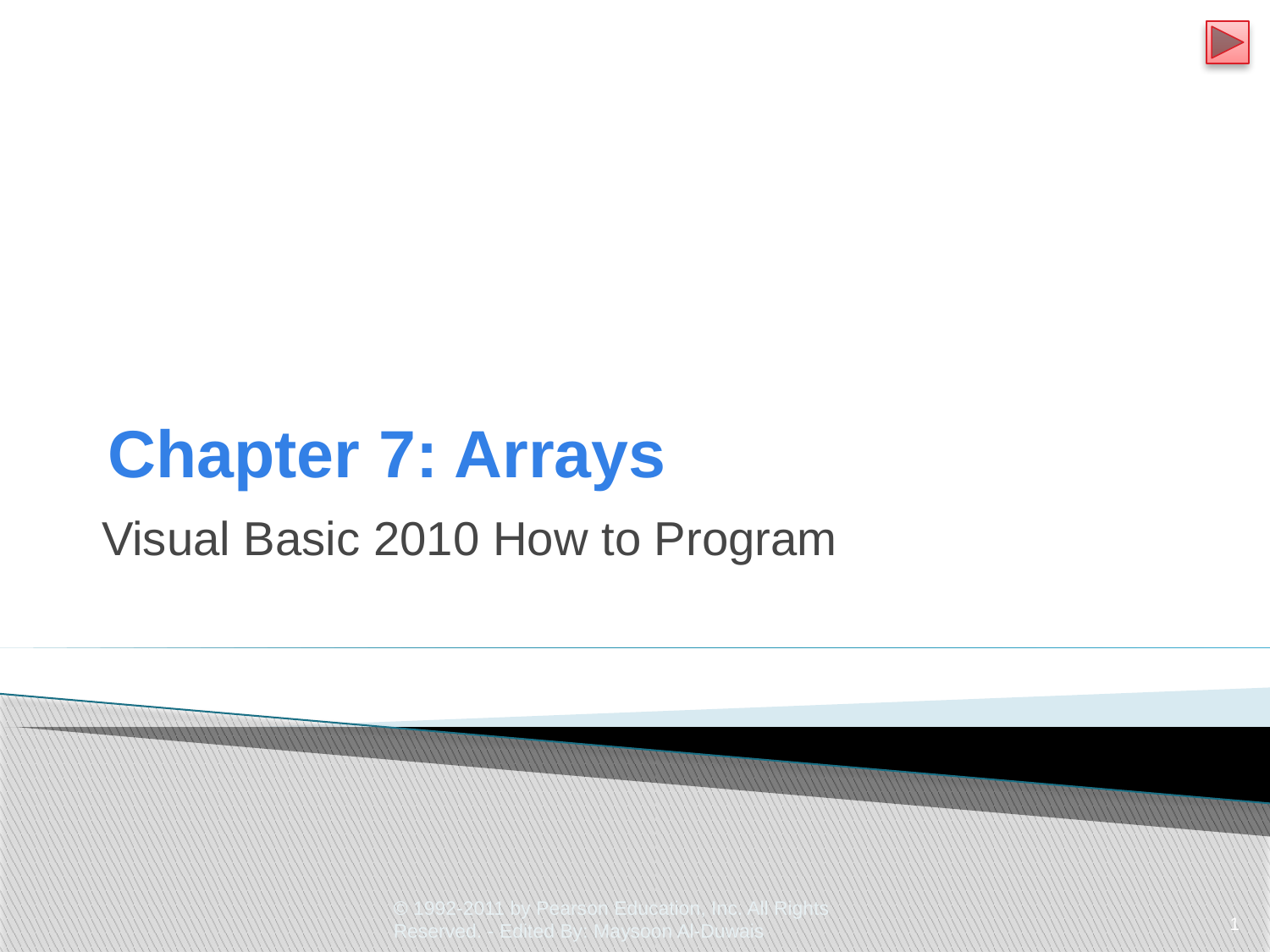

# Chapter 7: Arrays
Visual Basic 2010 How to Program
© 1992-2011 by Pearson Education, Inc. All Rights Reserved. - Edited By: Maysoon Al-Duwais
1